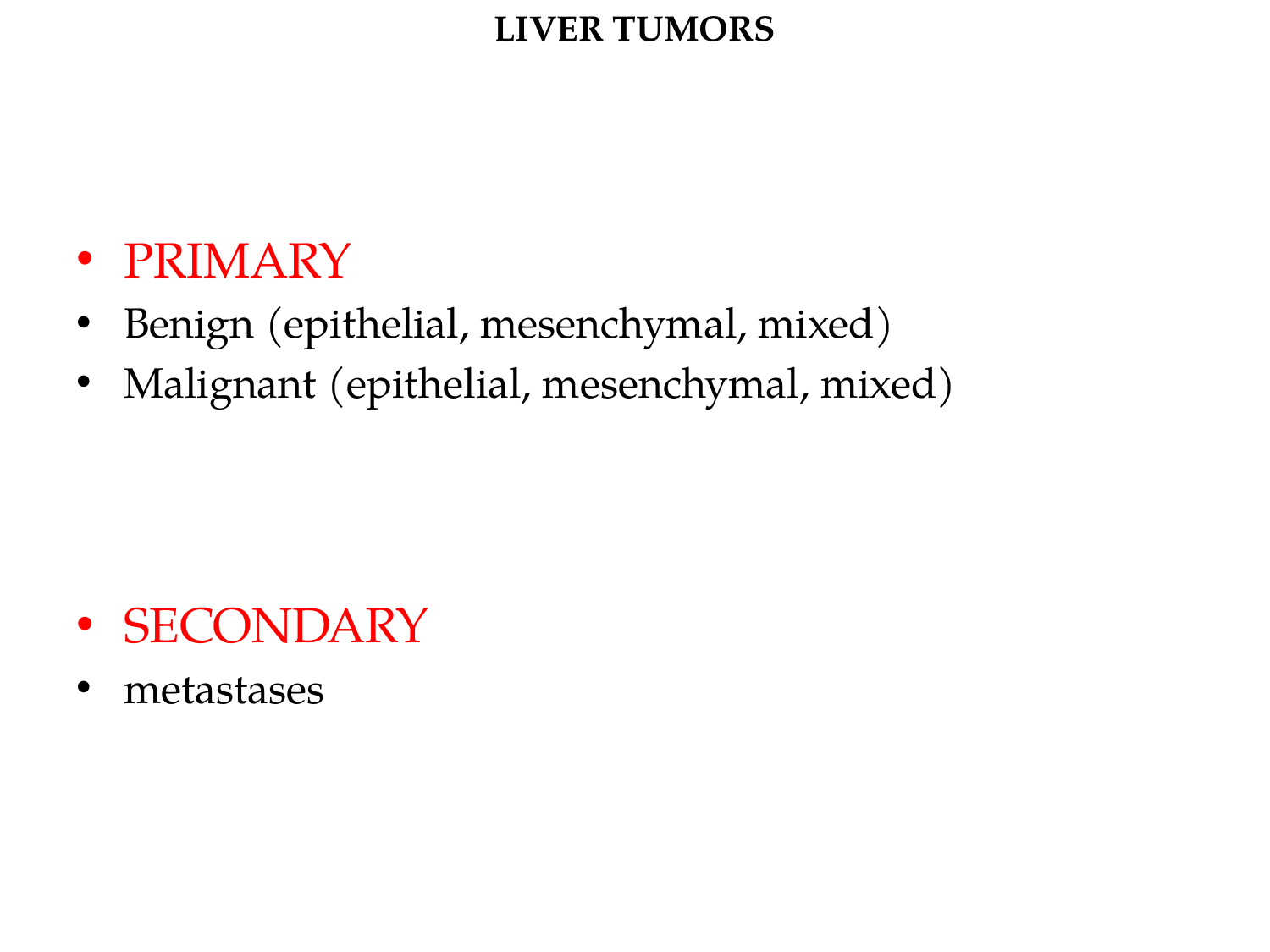

LIVER TUMORS
PRIMARY
Benign (epithelial, mesenchymal, mixed)
Malignant (epithelial, mesenchymal, mixed)

SECONDARY
metastases